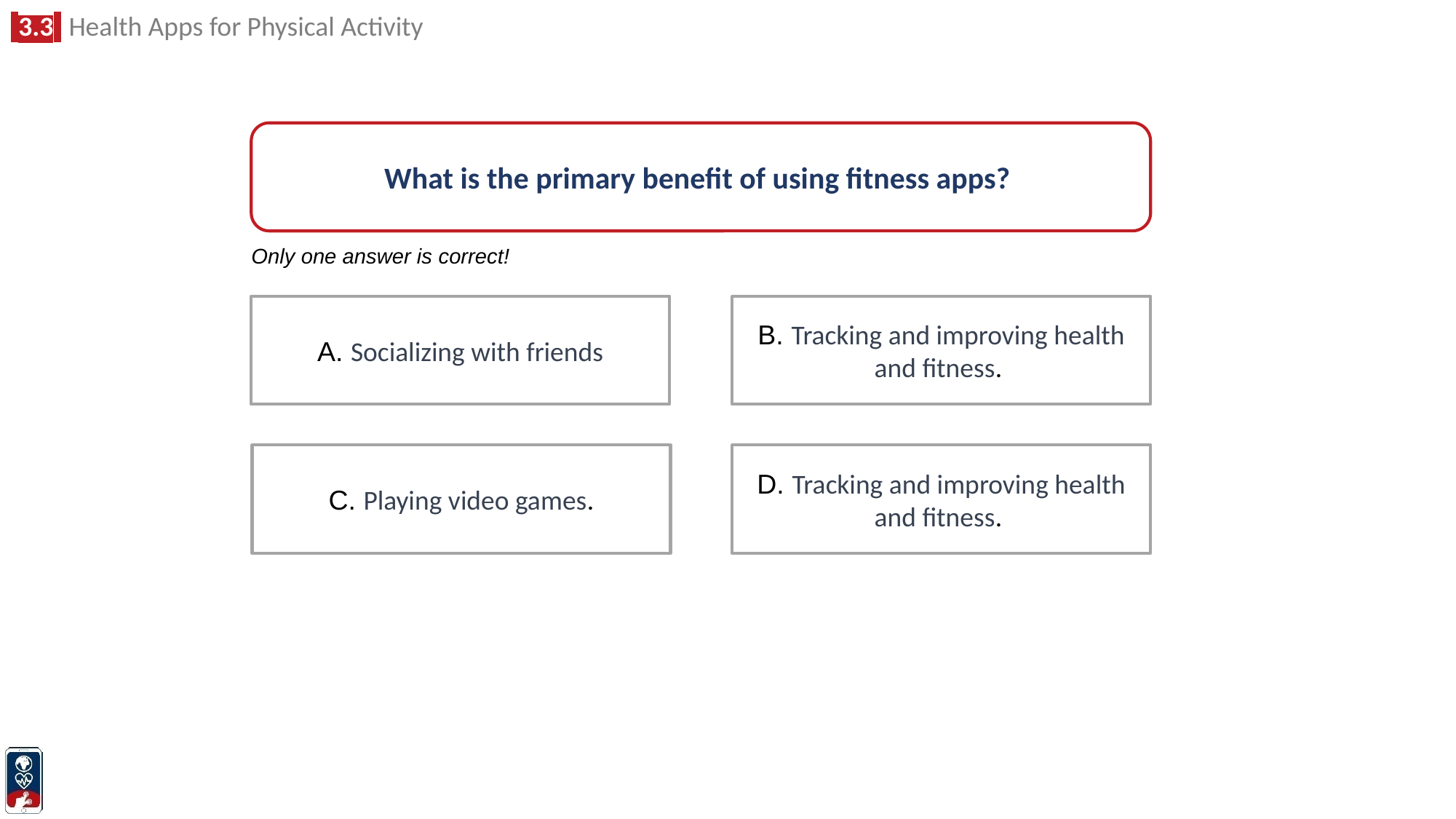

What is the primary benefit of using fitness apps?
Only one answer is correct!
A. Socializing with friends
B. Tracking and improving health and fitness.
C. Playing video games.
D. Tracking and improving health and fitness.